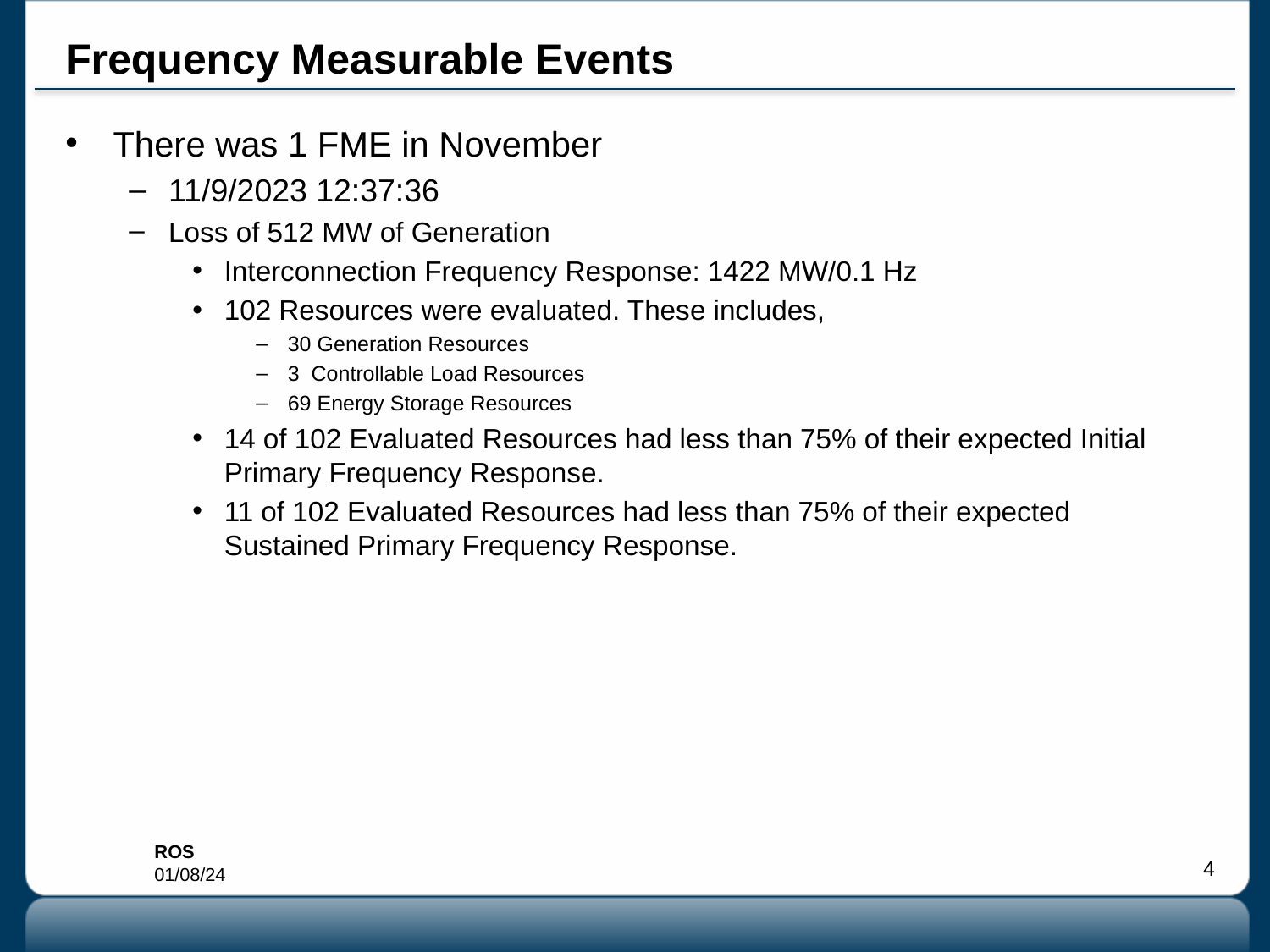

# Frequency Measurable Events
There was 1 FME in November
11/9/2023 12:37:36
Loss of 512 MW of Generation
Interconnection Frequency Response: 1422 MW/0.1 Hz
102 Resources were evaluated. These includes,
30 Generation Resources
3  Controllable Load Resources
69 Energy Storage Resources
14 of 102 Evaluated Resources had less than 75% of their expected Initial Primary Frequency Response.
11 of 102 Evaluated Resources had less than 75% of their expected Sustained Primary Frequency Response.